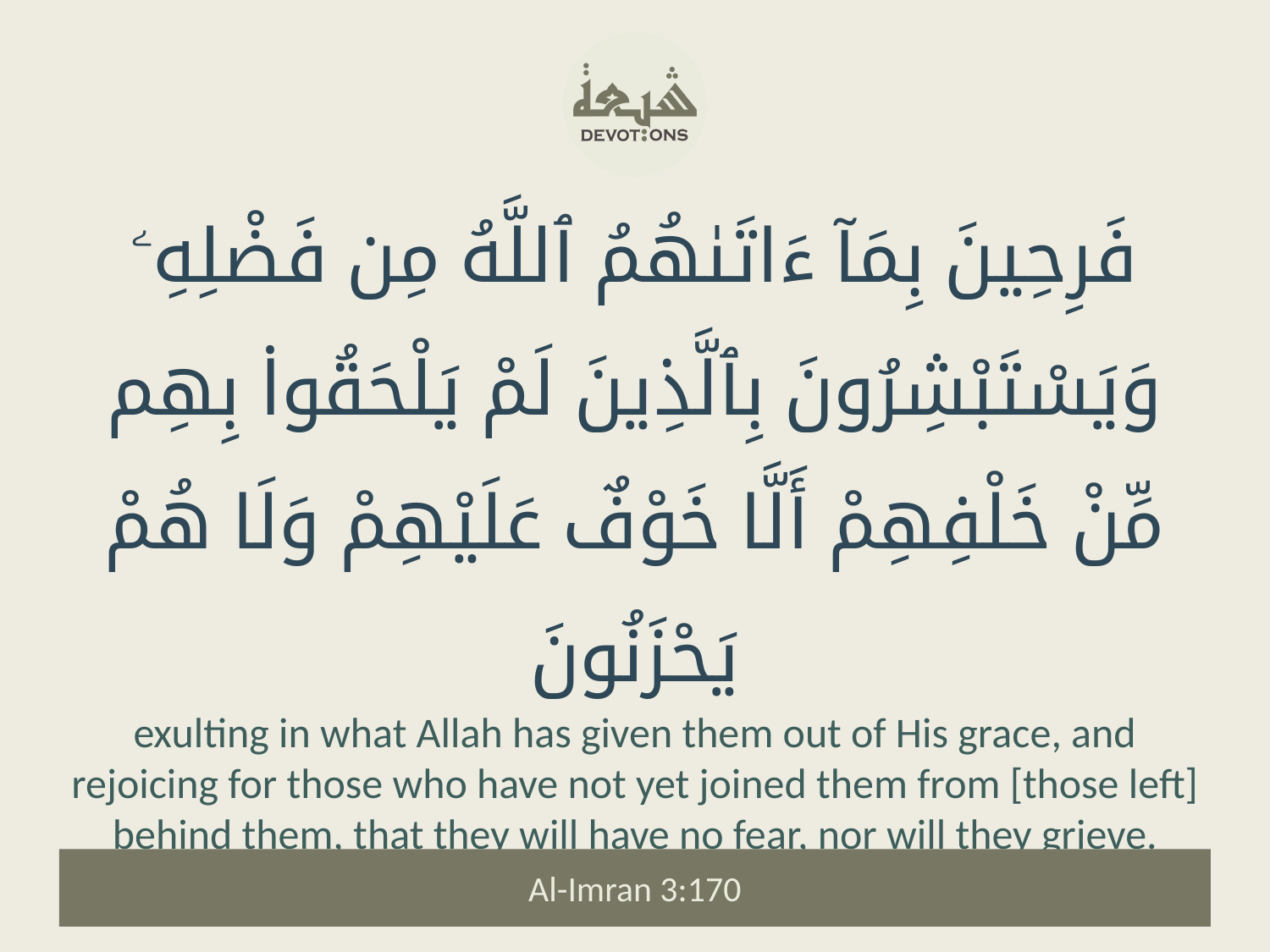

فَرِحِينَ بِمَآ ءَاتَىٰهُمُ ٱللَّهُ مِن فَضْلِهِۦ وَيَسْتَبْشِرُونَ بِٱلَّذِينَ لَمْ يَلْحَقُوا۟ بِهِم مِّنْ خَلْفِهِمْ أَلَّا خَوْفٌ عَلَيْهِمْ وَلَا هُمْ يَحْزَنُونَ
exulting in what Allah has given them out of His grace, and rejoicing for those who have not yet joined them from [those left] behind them, that they will have no fear, nor will they grieve.
Al-Imran 3:170